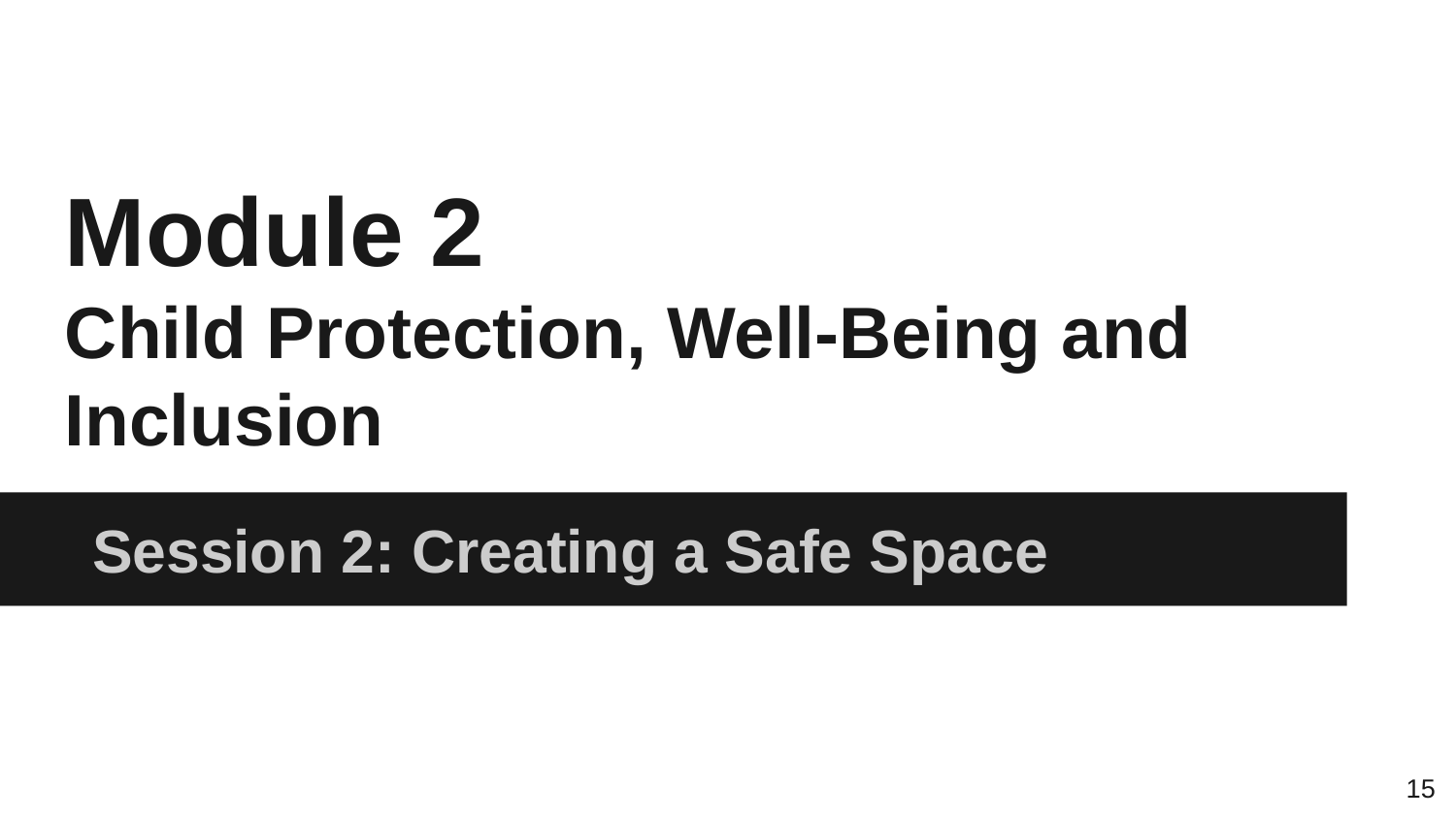

# Module 2
Child Protection, Well-Being and Inclusion
Session 2: Creating a Safe Space
15